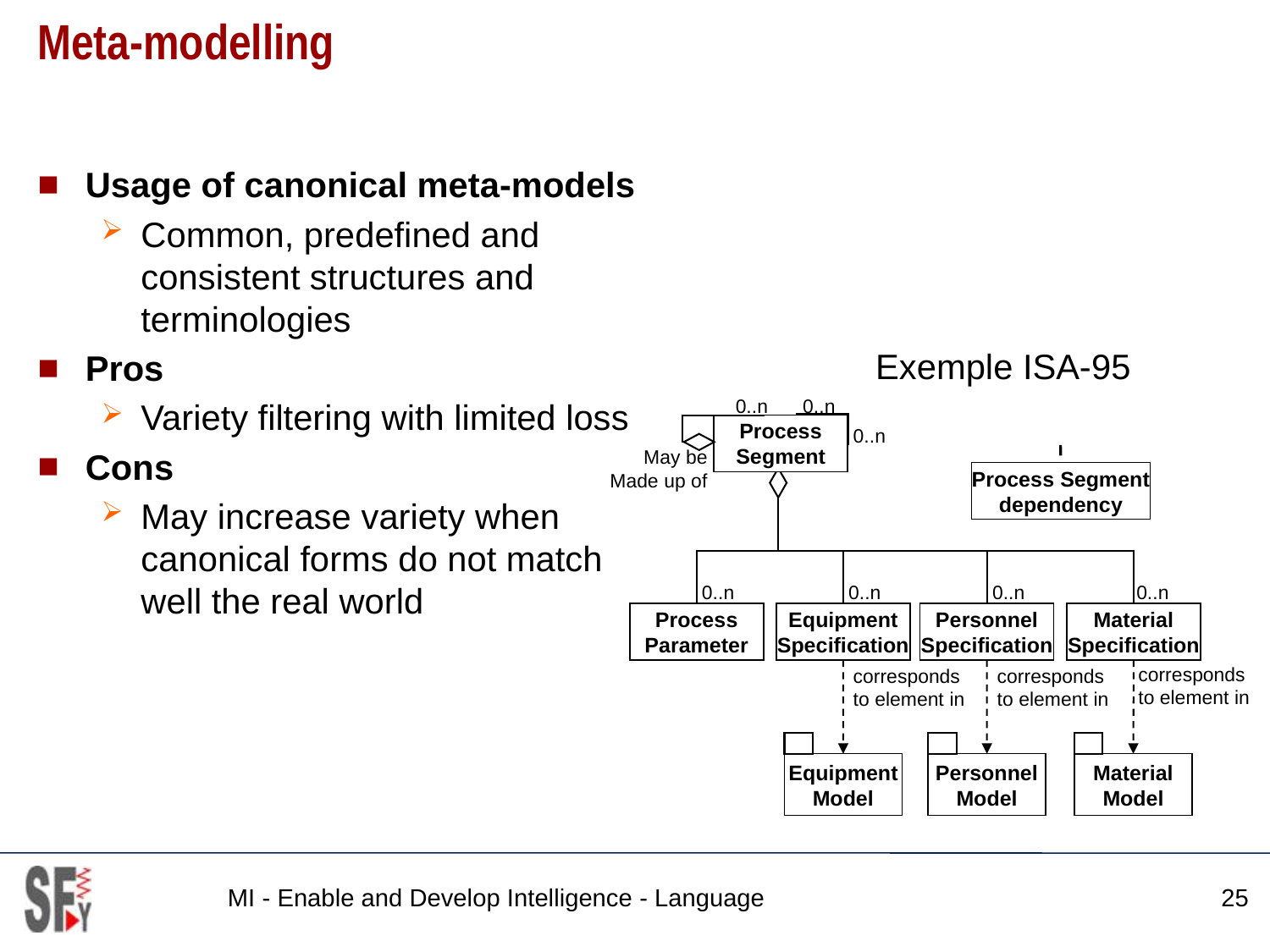

# Meta-modelling
Usage of canonical meta-models
Common, predefined and consistent structures and terminologies
Pros
Variety filtering with limited loss
Cons
May increase variety when canonical forms do not match well the real world

Exemple ISA-95
0..n
0..n
Process
Segment

0..n

May be
Made up of

Process Segment dependency

0..n
0..n
0..n
0..n
Process
Parameter
Equipment
Specification
Personnel
Specification
Material
Specification
corresponds
to element in
corresponds
to element in
corresponds
to element in

Equipment
Model

Personnel
Model

Material
Model
MI - Enable and Develop Intelligence - Language
25